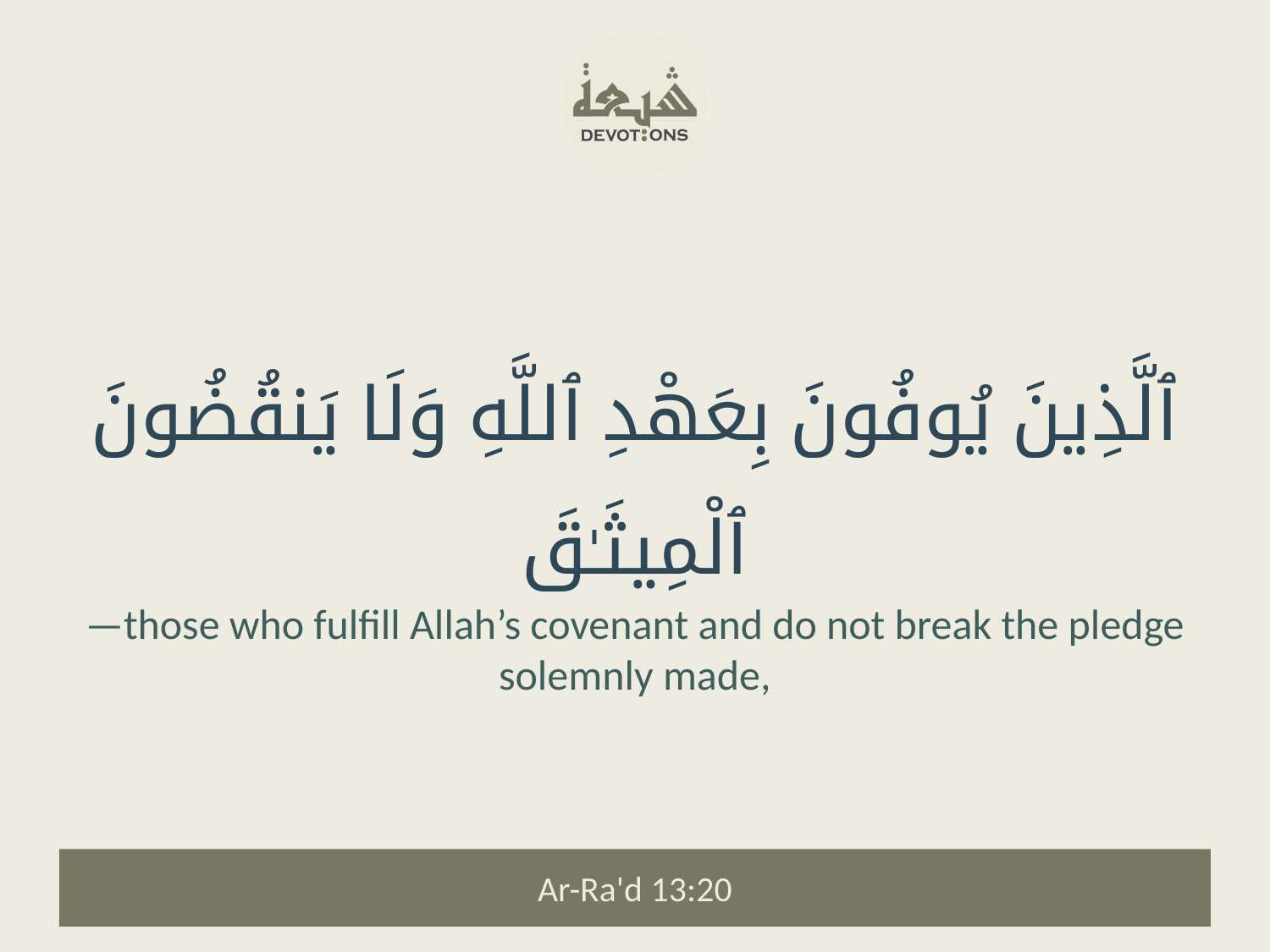

ٱلَّذِينَ يُوفُونَ بِعَهْدِ ٱللَّهِ وَلَا يَنقُضُونَ ٱلْمِيثَـٰقَ
—those who fulfill Allah’s covenant and do not break the pledge solemnly made,
Ar-Ra'd 13:20